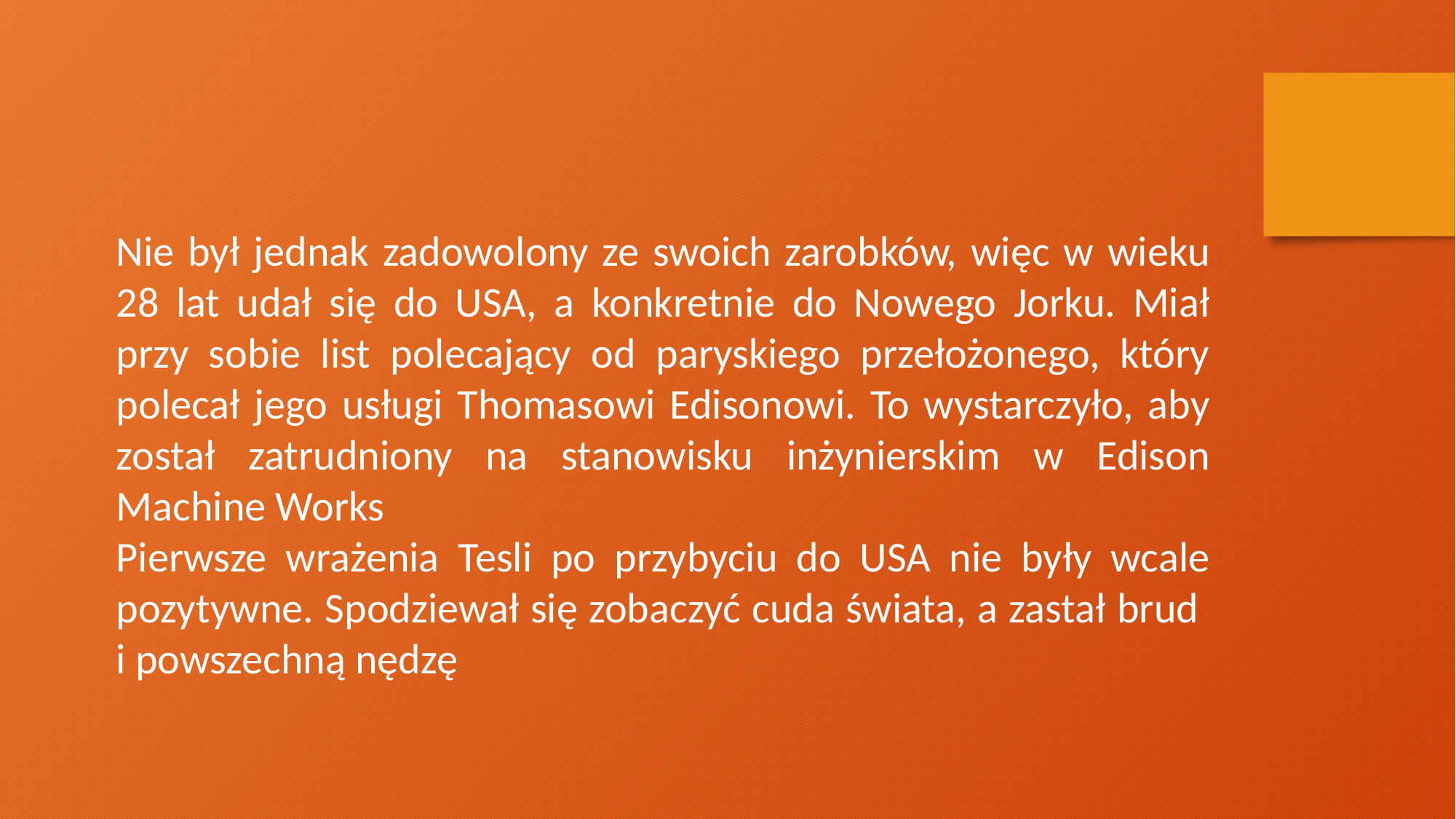

Nie był jednak zadowolony ze swoich zarobków, więc w wieku 28 lat udał się do USA, a konkretnie do Nowego Jorku. Miał przy sobie list polecający od paryskiego przełożonego, który polecał jego usługi Thomasowi Edisonowi. To wystarczyło, aby został zatrudniony na stanowisku inżynierskim w Edison Machine Works
Pierwsze wrażenia Tesli po przybyciu do USA nie były wcale pozytywne. Spodziewał się zobaczyć cuda świata, a zastał brud  i powszechną nędzę